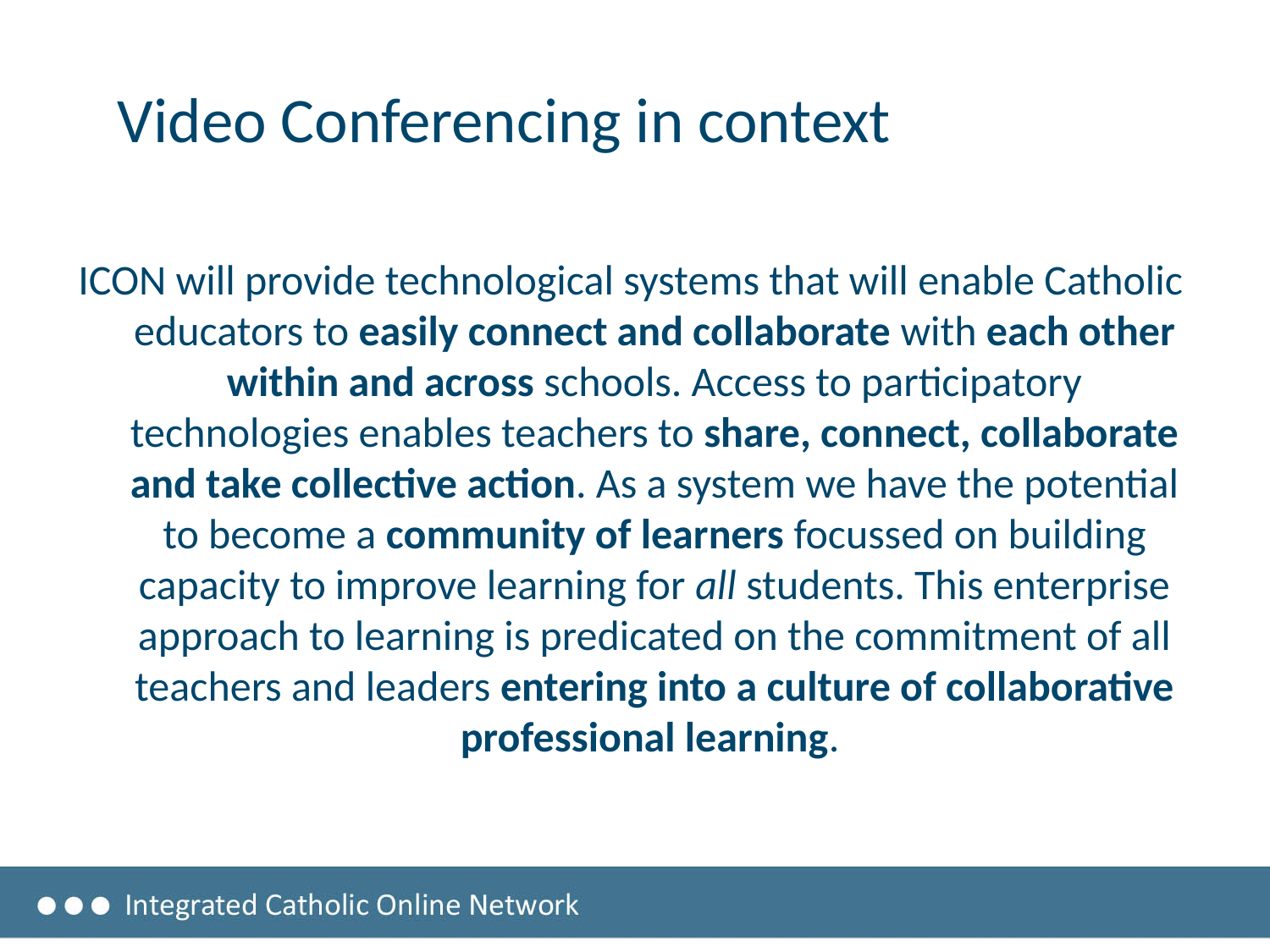

# Video Conferencing in context
ICON will provide technological systems that will enable Catholic educators to easily connect and collaborate with each other within and across schools. Access to participatory technologies enables teachers to share, connect, collaborate and take collective action. As a system we have the potential to become a community of learners focussed on building capacity to improve learning for all students. This enterprise approach to learning is predicated on the commitment of all teachers and leaders entering into a culture of collaborative professional learning.